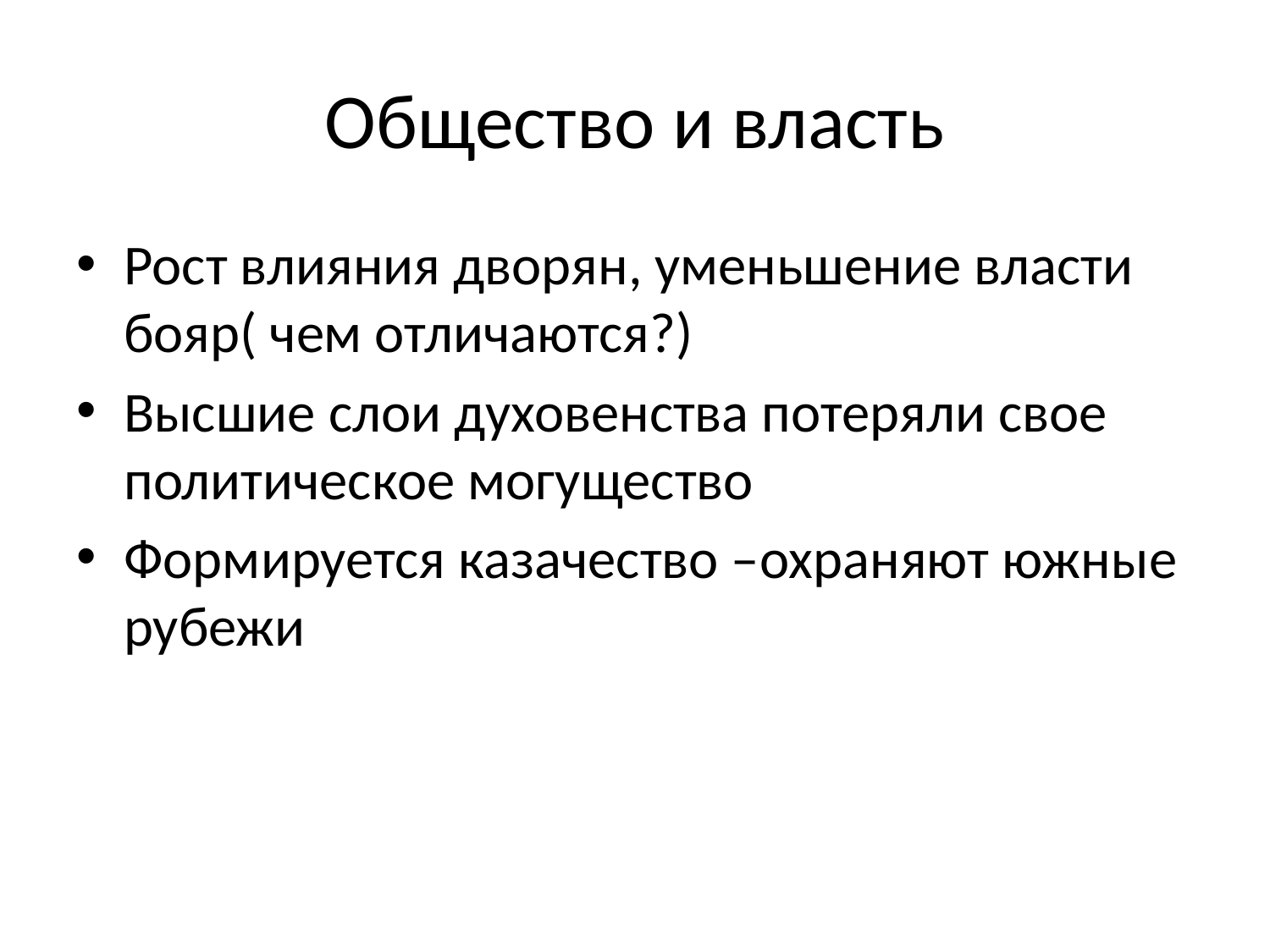

# Общество и власть
Рост влияния дворян, уменьшение власти бояр( чем отличаются?)
Высшие слои духовенства потеряли свое политическое могущество
Формируется казачество –охраняют южные рубежи